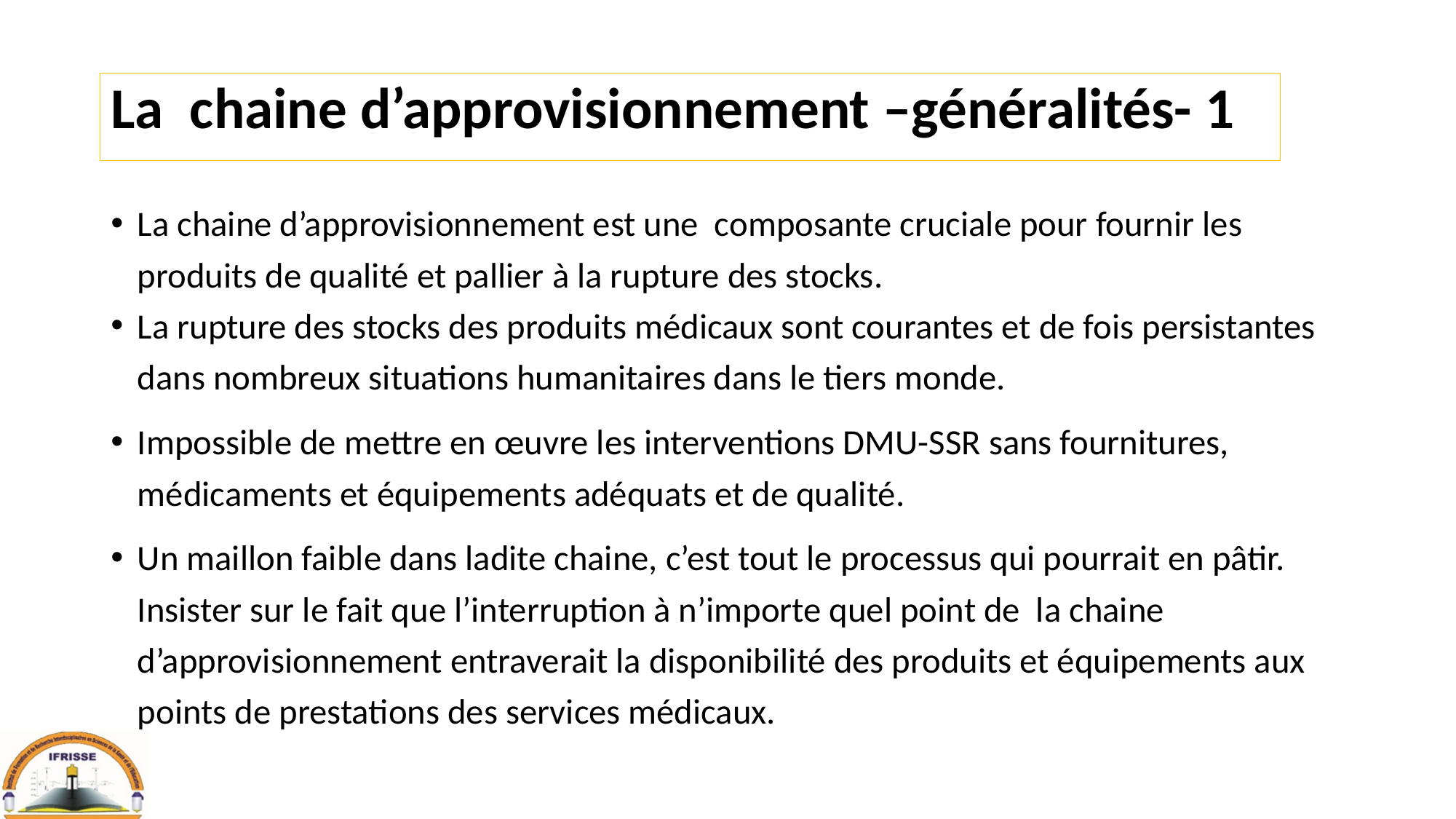

# La  chaine d’approvisionnement –généralités- 1
La chaine d’approvisionnement est une  composante cruciale pour fournir les produits de qualité et pallier à la rupture des stocks.
La rupture des stocks des produits médicaux sont courantes et de fois persistantes dans nombreux situations humanitaires dans le tiers monde.
Impossible de mettre en œuvre les interventions DMU-SSR sans fournitures, médicaments et équipements adéquats et de qualité.
Un maillon faible dans ladite chaine, c’est tout le processus qui pourrait en pâtir. Insister sur le fait que l’interruption à n’importe quel point de  la chaine d’approvisionnement entraverait la disponibilité des produits et équipements aux points de prestations des services médicaux.